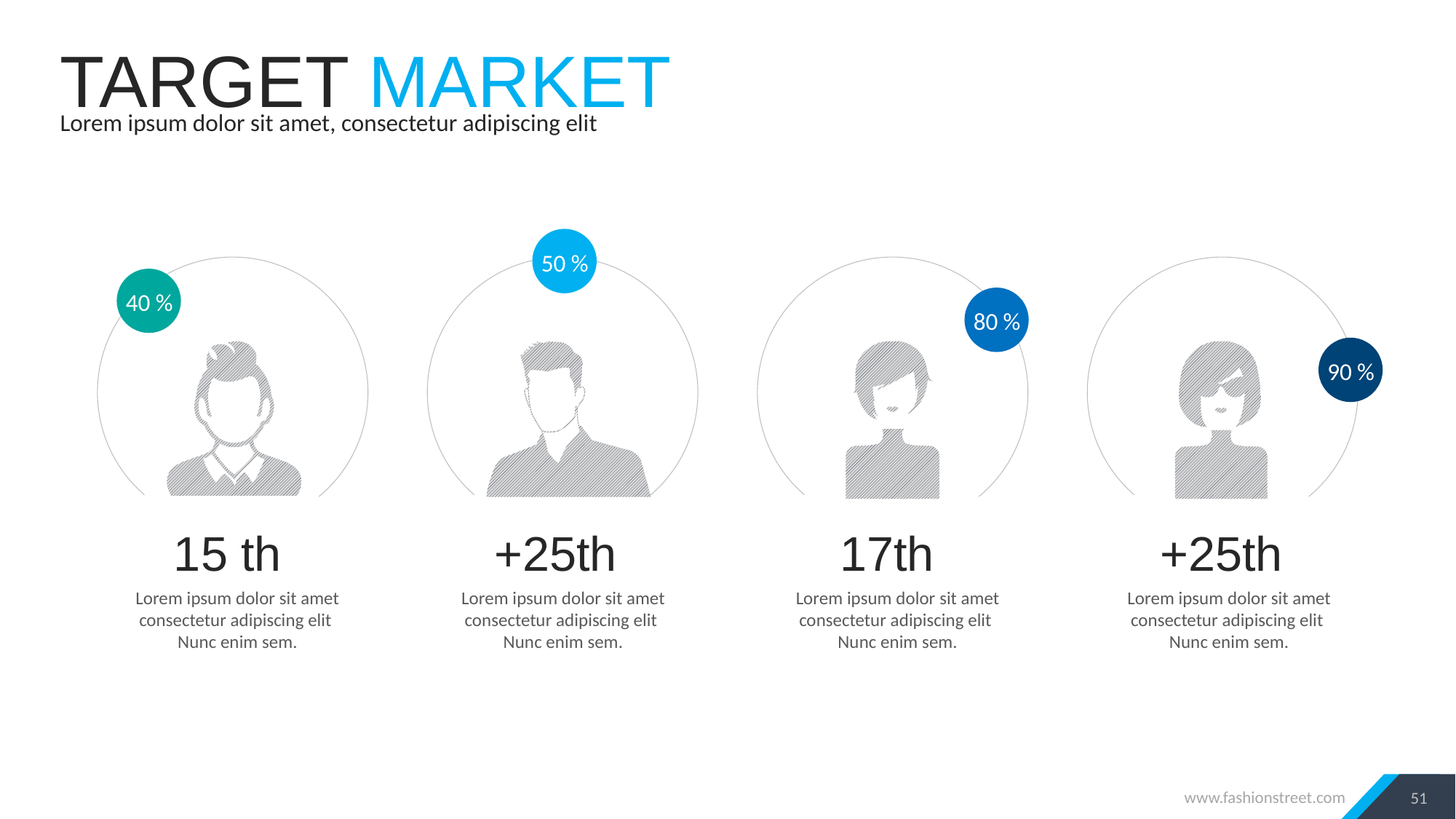

TARGET MARKET
Lorem ipsum dolor sit amet, consectetur adipiscing elit

50 %

40 %

80 %

90 %

15 th
+25th
17th
+25th
Lorem ipsum dolor sit amet consectetur adipiscing elit  Nunc enim sem.
Lorem ipsum dolor sit amet consectetur adipiscing elit  Nunc enim sem.
Lorem ipsum dolor sit amet consectetur adipiscing elit  Nunc enim sem.
Lorem ipsum dolor sit amet consectetur adipiscing elit  Nunc enim sem.
51